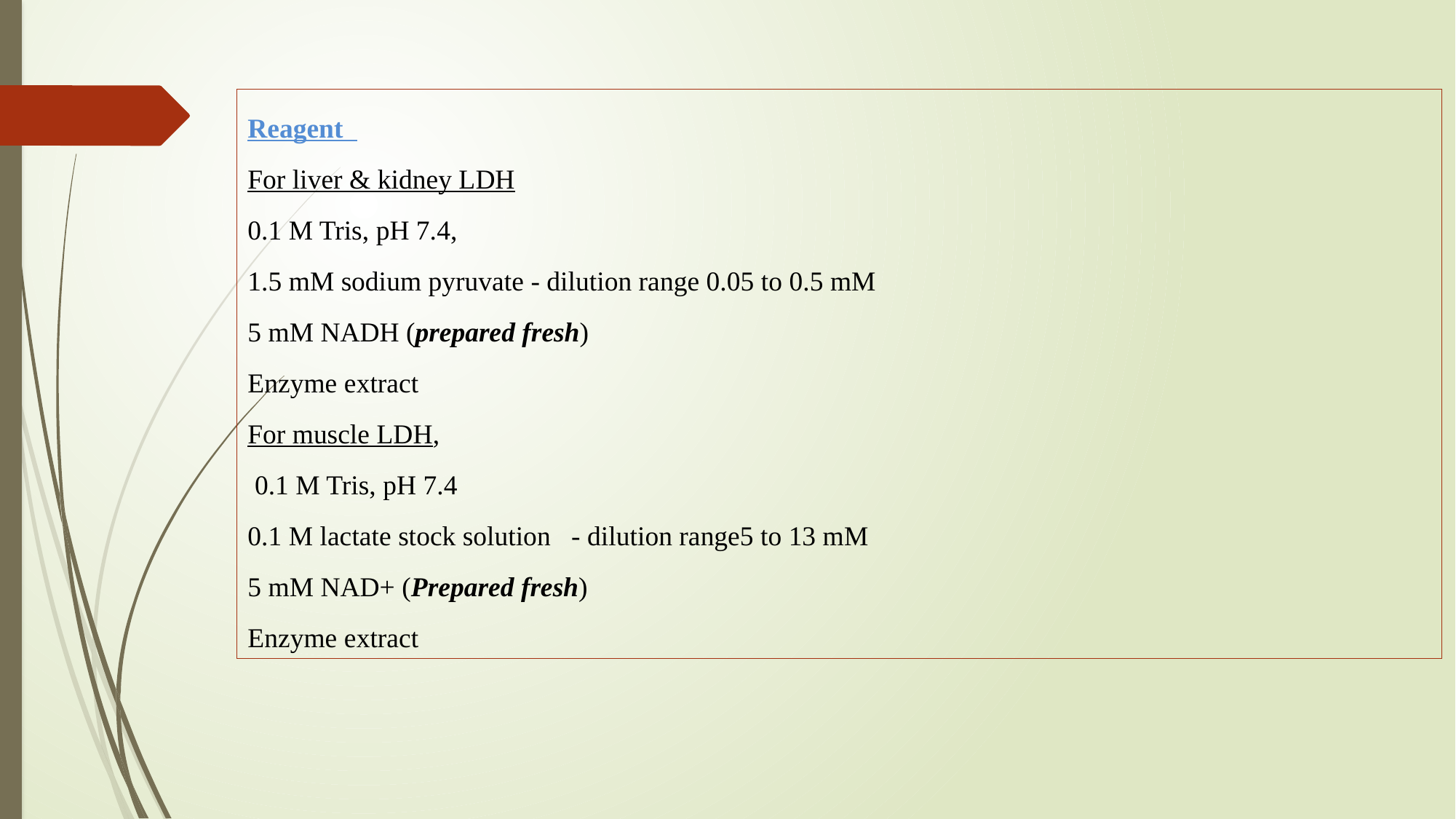

Reagent
For liver & kidney LDH
0.1 M Tris, pH 7.4,
1.5 mM sodium pyruvate - dilution range 0.05 to 0.5 mM
5 mM NADH (prepared fresh)
Enzyme extract
For muscle LDH,
 0.1 M Tris, pH 7.4
0.1 M lactate stock solution   - dilution range5 to 13 mM
5 mM NAD+ (Prepared fresh)
Enzyme extract